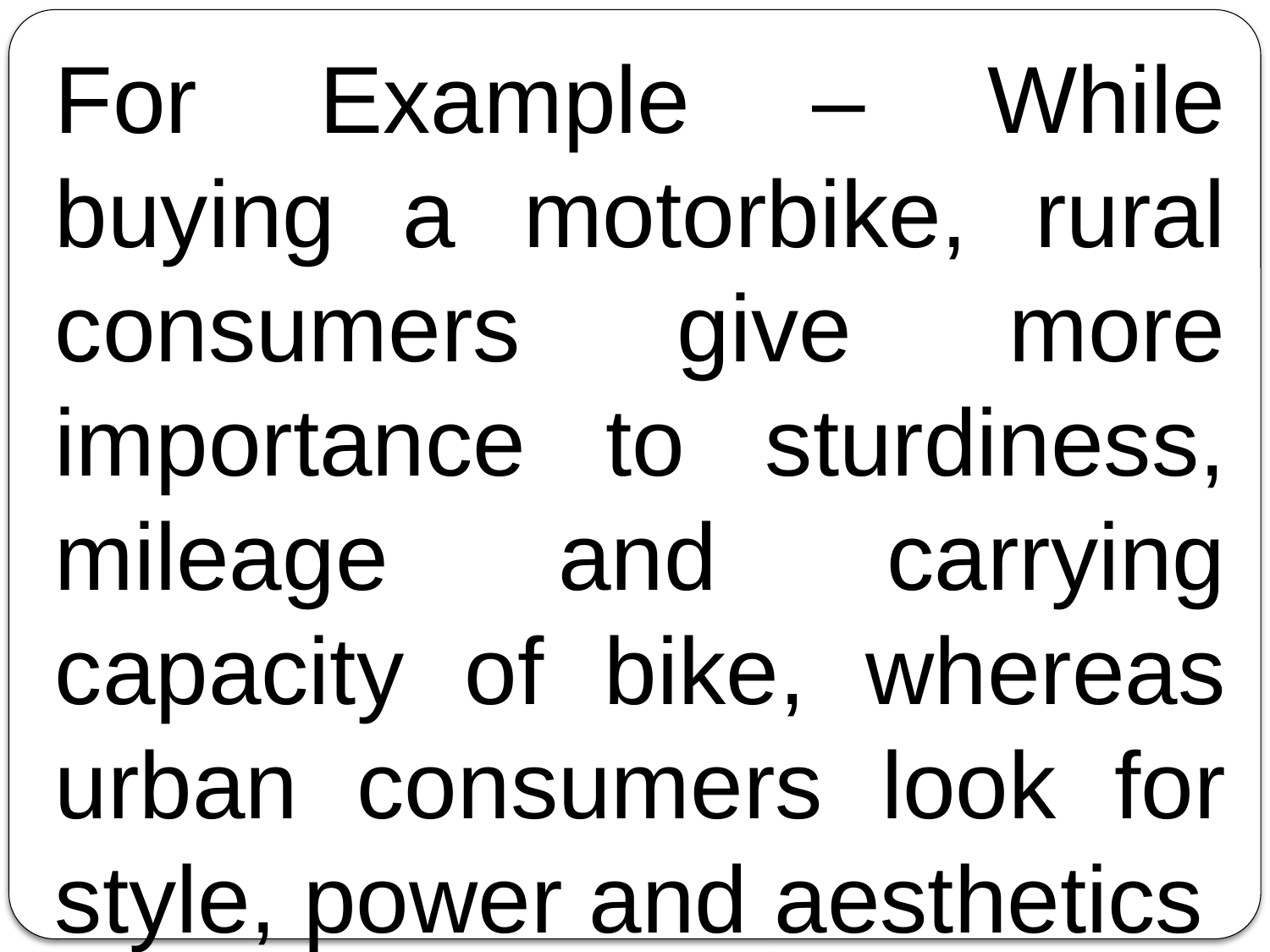

For Example – While buying a motorbike, rural consumers give more importance to sturdiness, mileage and carrying capacity of bike, whereas urban consumers look for style, power and aesthetics